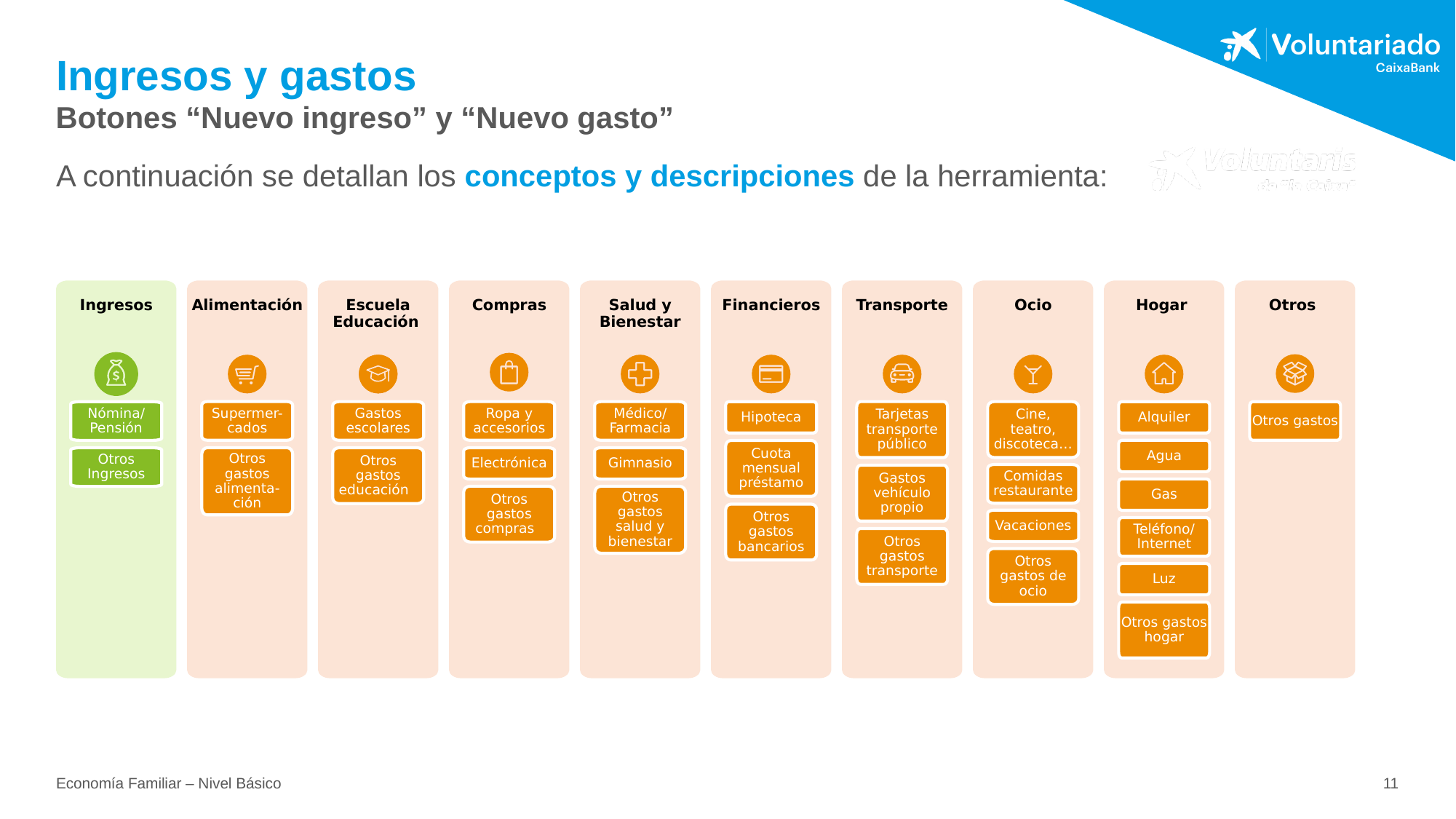

# Ingresos y gastos
Botones “Nuevo ingreso” y “Nuevo gasto”
A continuación se detallan los conceptos y descripciones de la herramienta:

Ingresos

Nómina/ Pensión
Otros Ingresos
Alimentación

Supermer-cados
Otros gastos alimenta-ción
Escuela Educación

Gastos escolares
Otros gastos educación
Compras

Ropa y accesorios
Electrónica
Otros gastos compras
Salud y Bienestar

Médico/ Farmacia
Gimnasio
Otros gastos salud y bienestar
Financieros

Cuota mensual préstamo
Otros gastos bancarios
Transporte

Tarjetas transporte público
Gastos vehículo propio
Otros gastos transporte
Ocio

Cine, teatro, discoteca…
Comidas restaurante
Vacaciones
Otros gastos de ocio
Hogar
Otros

Otros gastos

Hipoteca
Alquiler
Agua
Gas
Teléfono/ Internet
Luz
Otros gastos hogar